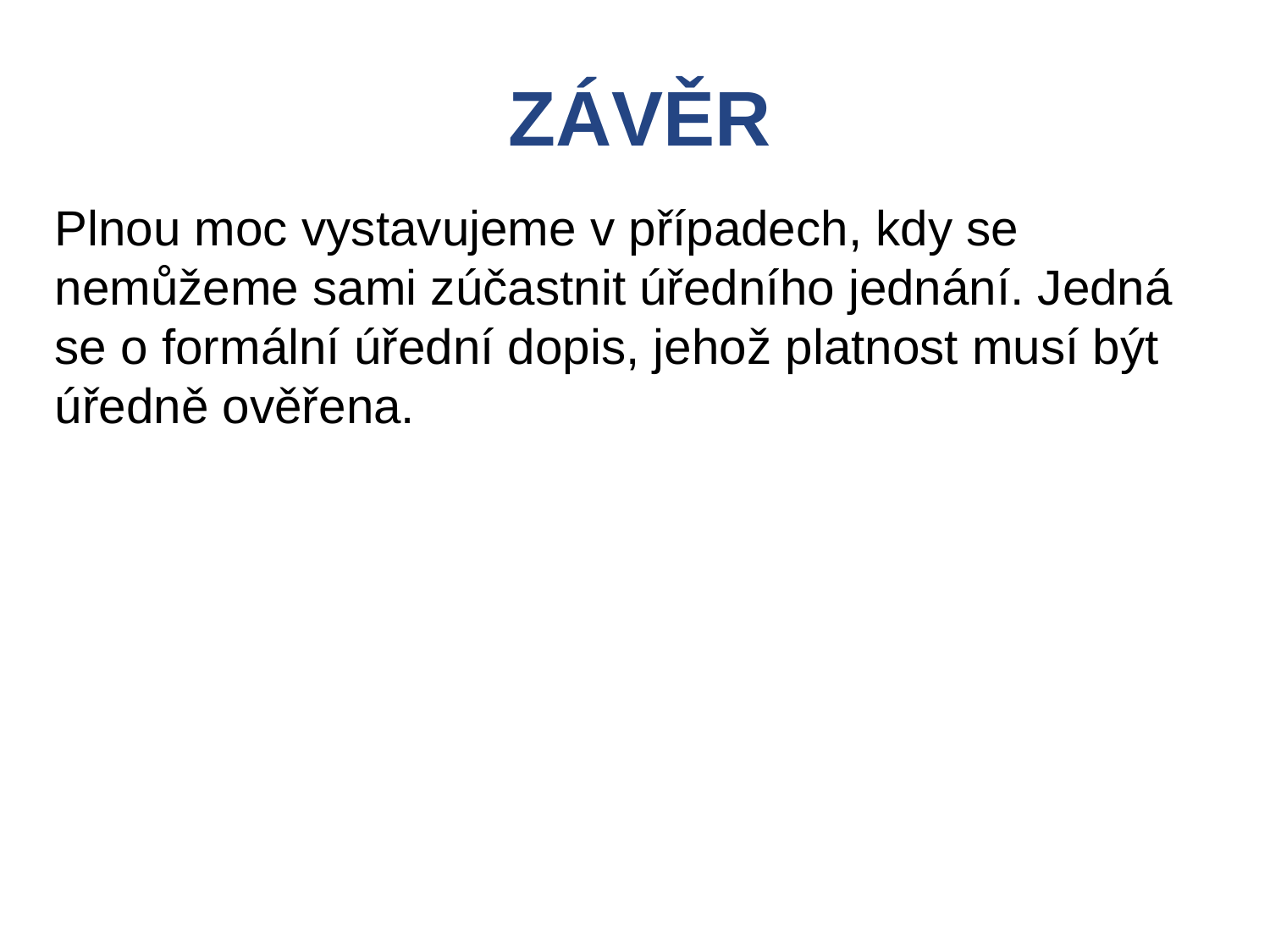

ZÁVĚR
Plnou moc vystavujeme v případech, kdy se nemůžeme sami zúčastnit úředního jednání. Jedná se o formální úřední dopis, jehož platnost musí být úředně ověřena.